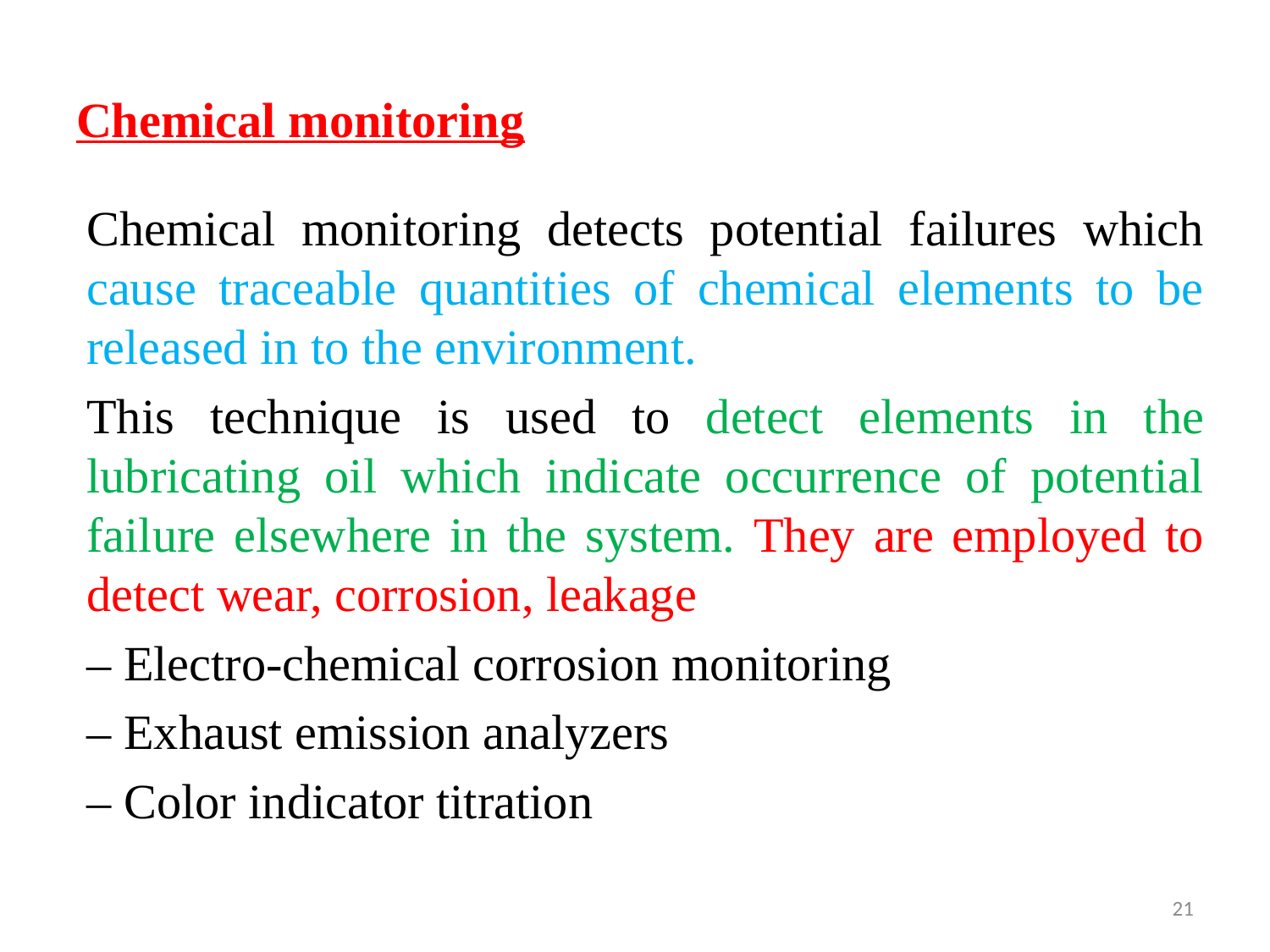

# Chemical monitoring
Chemical monitoring detects potential failures which cause traceable quantities of chemical elements to be released in to the environment.
This technique is used to detect elements in the lubricating oil which indicate occurrence of potential failure elsewhere in the system. They are employed to detect wear, corrosion, leakage
– Electro-chemical corrosion monitoring
– Exhaust emission analyzers
– Color indicator titration
21